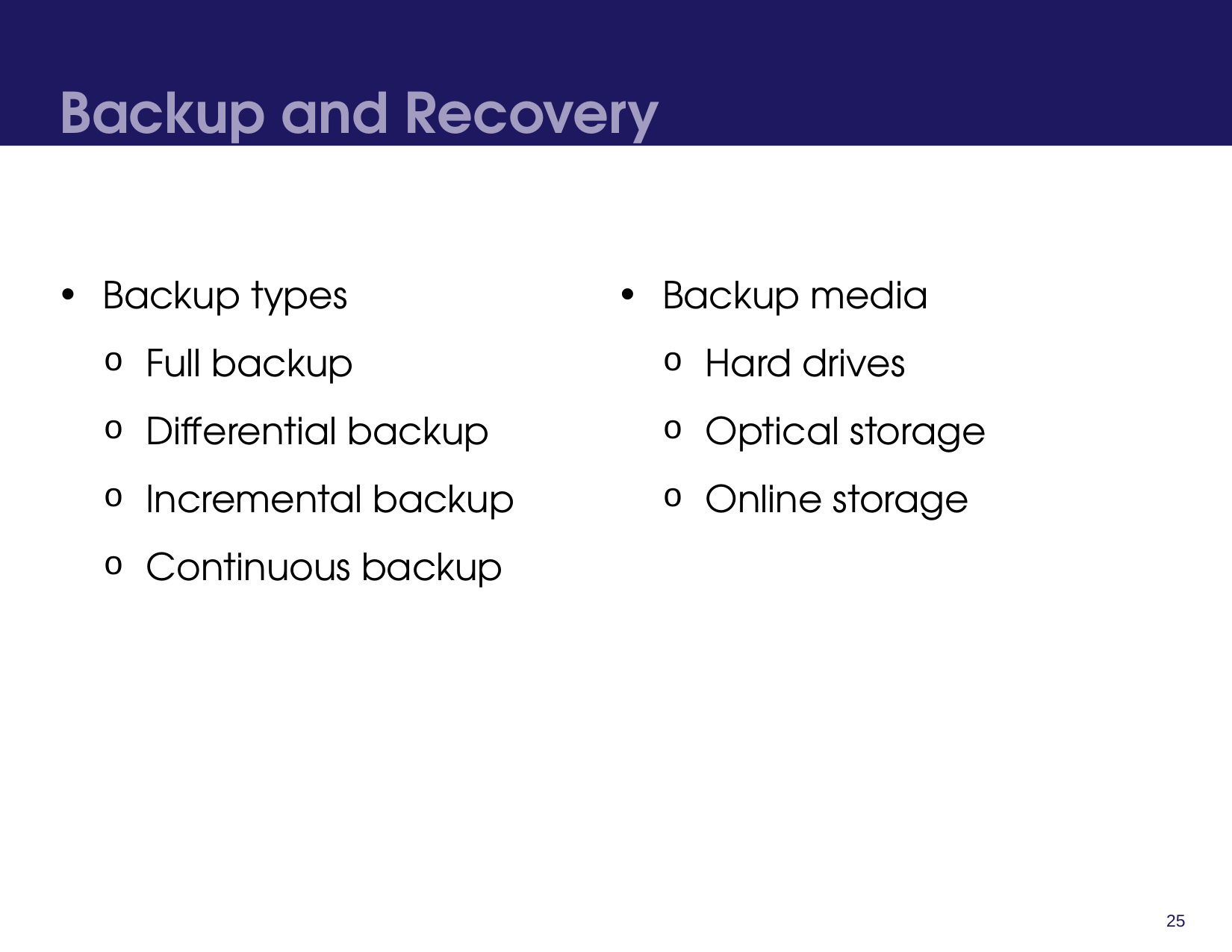

# Backup and Recovery
Backup types
Full backup
Differential backup
Incremental backup
Continuous backup
Backup media
Hard drives
Optical storage
Online storage

25